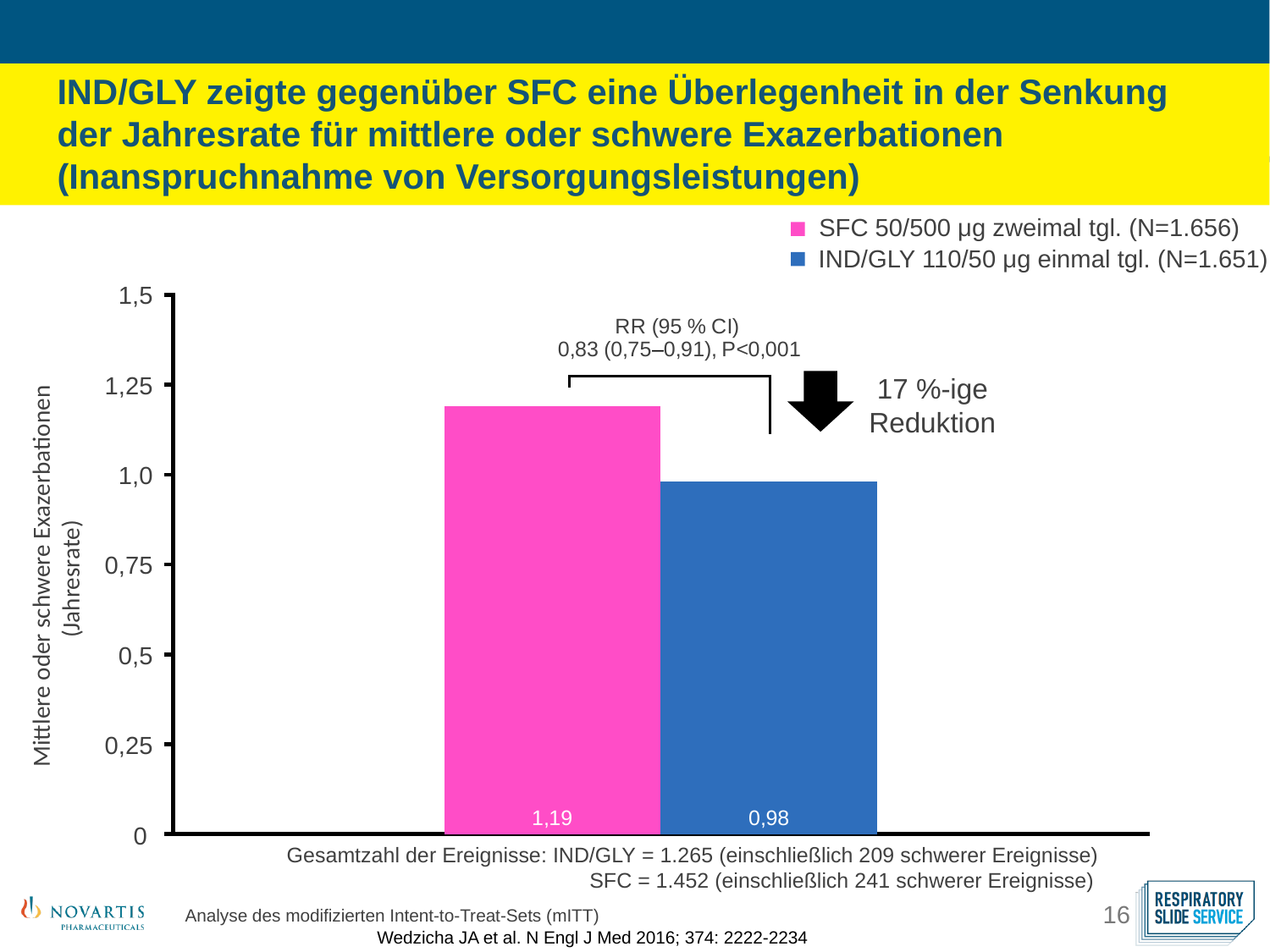

IND/GLY zeigte gegenüber SFC eine Überlegenheit in der Senkung der Jahresrate für mittlere oder schwere Exazerbationen (Inanspruchnahme von Versorgungsleistungen)
SFC 50/500 μg zweimal tgl. (N=1.656)
IND/GLY 110/50 μg einmal tgl. (N=1.651)

### Chart

| Category | SFC 50/500 μg b.i.d. (N=1,544) | IND/GLY 110/50 μg q.d. (N=1,518) |
|---|---|---|
| All exacerbations | 1.190000000000001 | 0.98 |
1,5
17 %-ige Reduktion
1,25

1,0
Mittlere oder schwere Exazerbationen (Jahresrate)
0,75
0,5
0,25
0
Gesamtzahl der Ereignisse: IND/GLY = 1.265 (einschließlich 209 schwerer Ereignisse)
	       SFC = 1.452 (einschließlich 241 schwerer Ereignisse)
Analyse des modifizierten Intent-to-Treat-Sets (mITT)
Wedzicha JA et al. N Engl J Med 2016; 374: 2222-2234